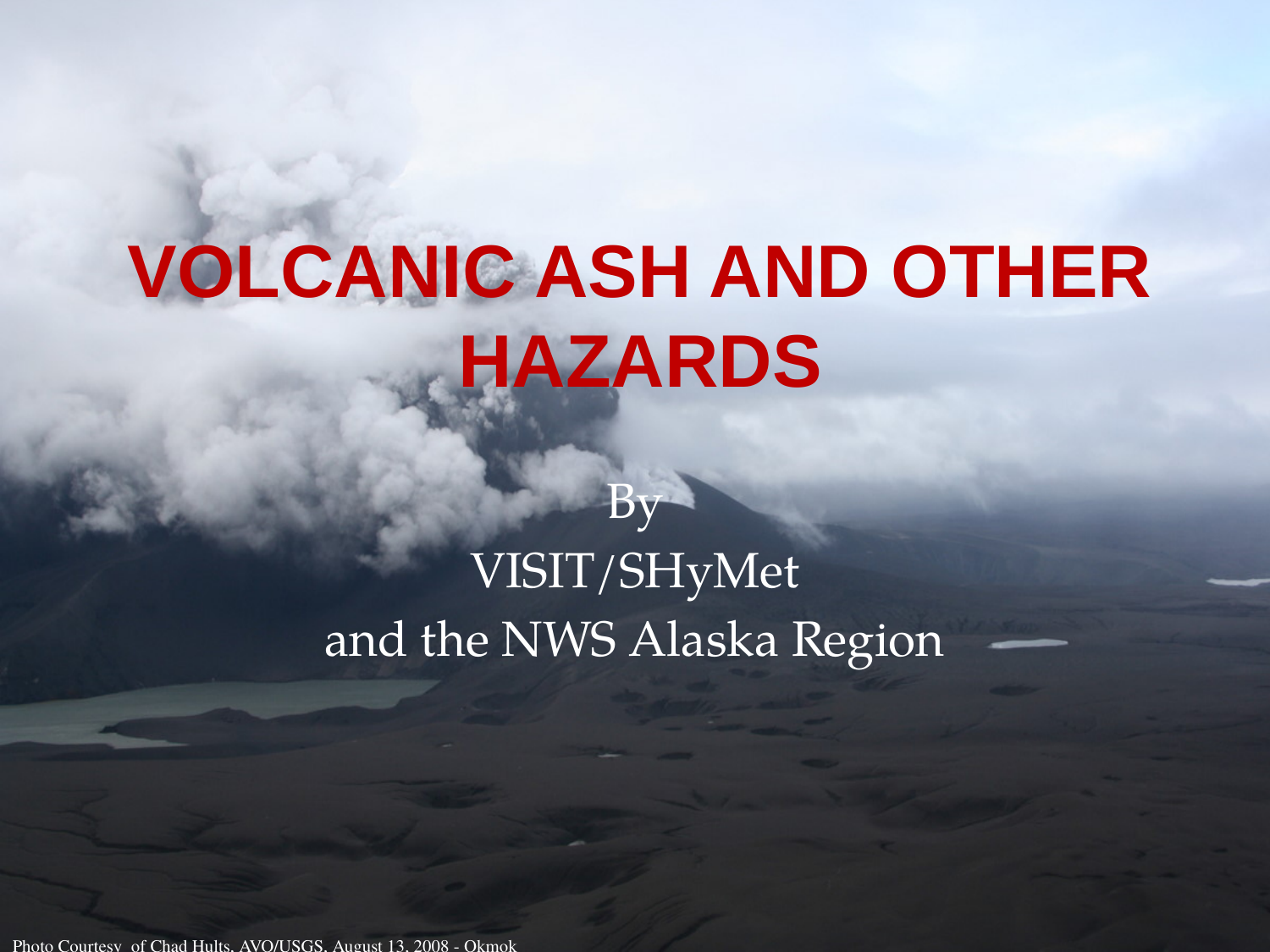

# VolcanIC ASH and Other Hazards
By
VISIT/SHyMet
and the NWS Alaska Region

Photo Courtesy  of Chad Hults, AVO/USGS, August 13, 2008 - Okmok